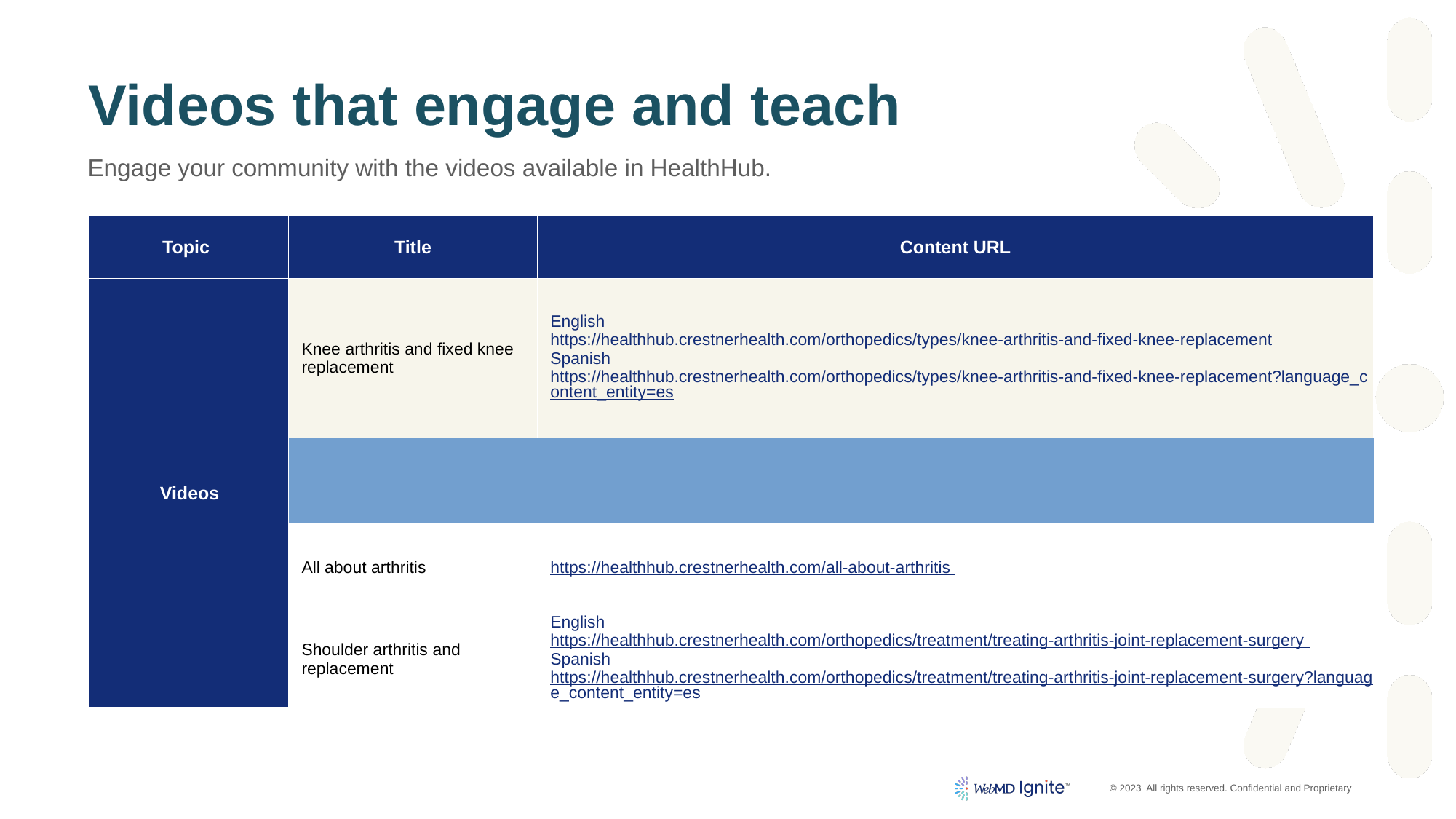

# Videos that engage and teach
Engage your community with the videos available in HealthHub.
| Topic | Title | Content URL |
| --- | --- | --- |
| Videos | Knee arthritis and fixed knee replacement | English https://healthhub.crestnerhealth.com/orthopedics/types/knee-arthritis-and-fixed-knee-replacement Spanish https://healthhub.crestnerhealth.com/orthopedics/types/knee-arthritis-and-fixed-knee-replacement?language\_content\_entity=es |
|  |  |  |
|  | All about arthritis | https://healthhub.crestnerhealth.com/all-about-arthritis |
|  | Shoulder arthritis and replacement | English https://healthhub.crestnerhealth.com/orthopedics/treatment/treating-arthritis-joint-replacement-surgery Spanish https://healthhub.crestnerhealth.com/orthopedics/treatment/treating-arthritis-joint-replacement-surgery?language\_content\_entity=es |
|  |  |  |